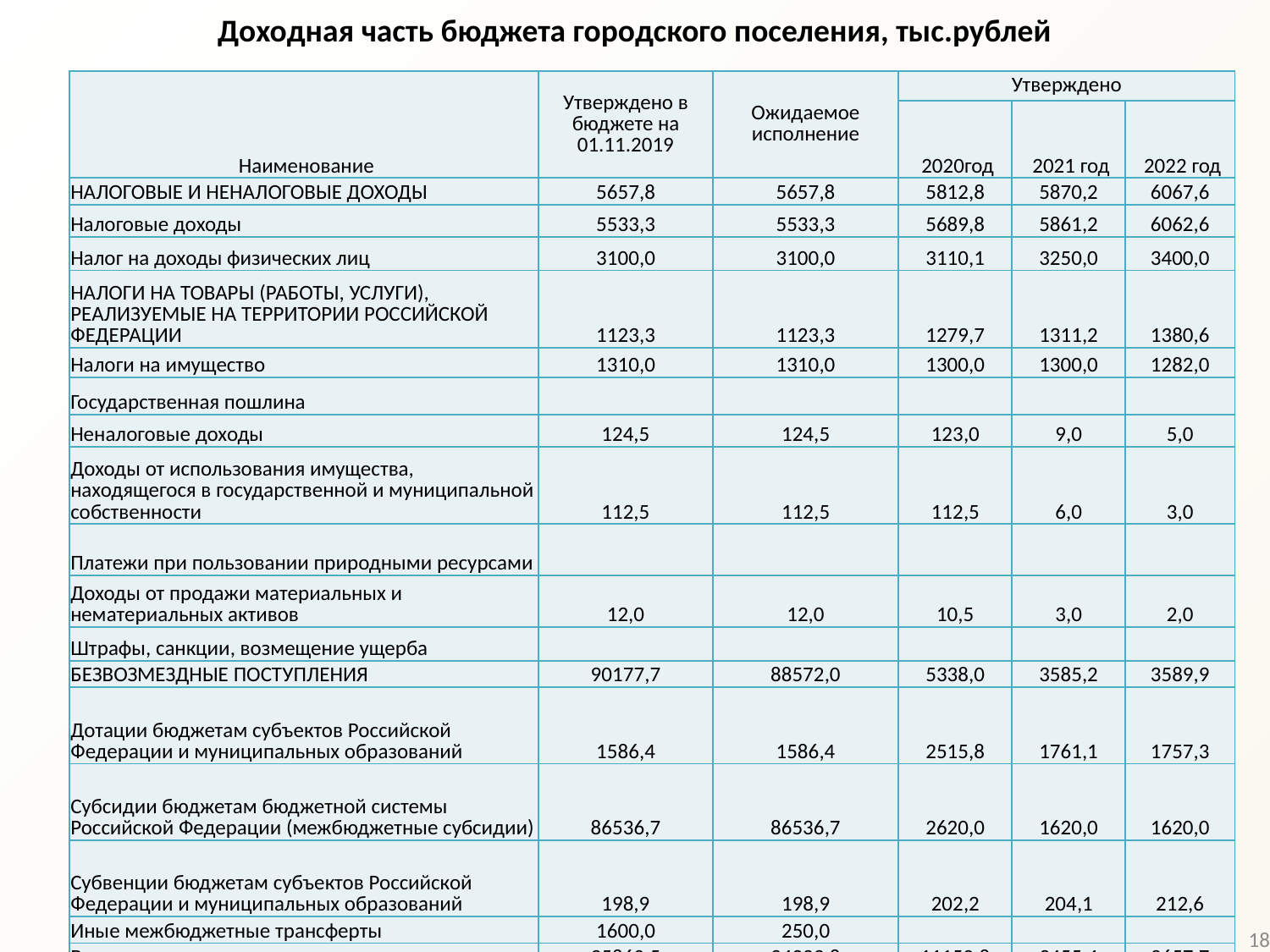

Доходная часть бюджета городского поселения, тыс.рублей
| Наименование | Утверждено в бюджете на 01.11.2019 | Ожидаемое исполнение | Утверждено |  |  |
| --- | --- | --- | --- | --- | --- |
|  |  |  | 2020год | 2021 год | 2022 год |
| НАЛОГОВЫЕ И НЕНАЛОГОВЫЕ ДОХОДЫ | 5657,8 | 5657,8 | 5812,8 | 5870,2 | 6067,6 |
| Налоговые доходы | 5533,3 | 5533,3 | 5689,8 | 5861,2 | 6062,6 |
| Налог на доходы физических лиц | 3100,0 | 3100,0 | 3110,1 | 3250,0 | 3400,0 |
| НАЛОГИ НА ТОВАРЫ (РАБОТЫ, УСЛУГИ), РЕАЛИЗУЕМЫЕ НА ТЕРРИТОРИИ РОССИЙСКОЙ ФЕДЕРАЦИИ | 1123,3 | 1123,3 | 1279,7 | 1311,2 | 1380,6 |
| Налоги на имущество | 1310,0 | 1310,0 | 1300,0 | 1300,0 | 1282,0 |
| Государственная пошлина |  |  |  |  |  |
| Неналоговые доходы | 124,5 | 124,5 | 123,0 | 9,0 | 5,0 |
| Доходы от использования имущества, находящегося в государственной и муниципальной собственности | 112,5 | 112,5 | 112,5 | 6,0 | 3,0 |
| Платежи при пользовании природными ресурсами |  |  |  |  |  |
| Доходы от продажи материальных и нематериальных активов | 12,0 | 12,0 | 10,5 | 3,0 | 2,0 |
| Штрафы, санкции, возмещение ущерба |  |  |  |  |  |
| БЕЗВОЗМЕЗДНЫЕ ПОСТУПЛЕНИЯ | 90177,7 | 88572,0 | 5338,0 | 3585,2 | 3589,9 |
| Дотации бюджетам субъектов Российской Федерации и муниципальных образований | 1586,4 | 1586,4 | 2515,8 | 1761,1 | 1757,3 |
| Субсидии бюджетам бюджетной системы Российской Федерации (межбюджетные субсидии) | 86536,7 | 86536,7 | 2620,0 | 1620,0 | 1620,0 |
| Субвенции бюджетам субъектов Российской Федерации и муниципальных образований | 198,9 | 198,9 | 202,2 | 204,1 | 212,6 |
| Иные межбюджетные трансферты | 1600,0 | 250,0 |  |  |  |
| Всего доходы | 95860,5 | 94229,8 | 11150,8 | 9455,4 | 9657,7 |
18